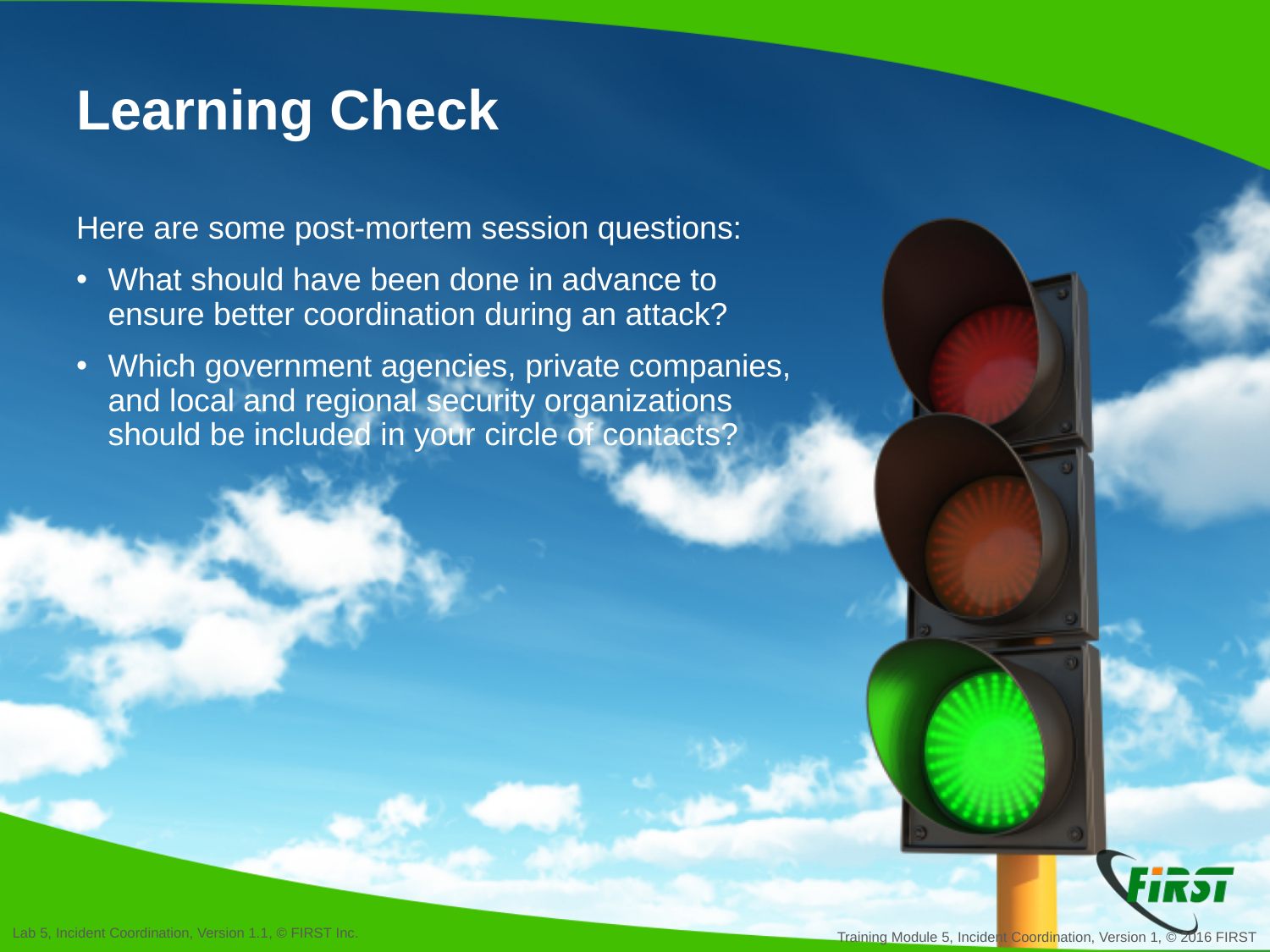

# Learning Check
Here are some post-mortem session questions:
What should have been done in advance to ensure better coordination during an attack?
Which government agencies, private companies, and local and regional security organizations should be included in your circle of contacts?
Training Module 5, Incident Coordination, Version 1, © 2016 FIRST